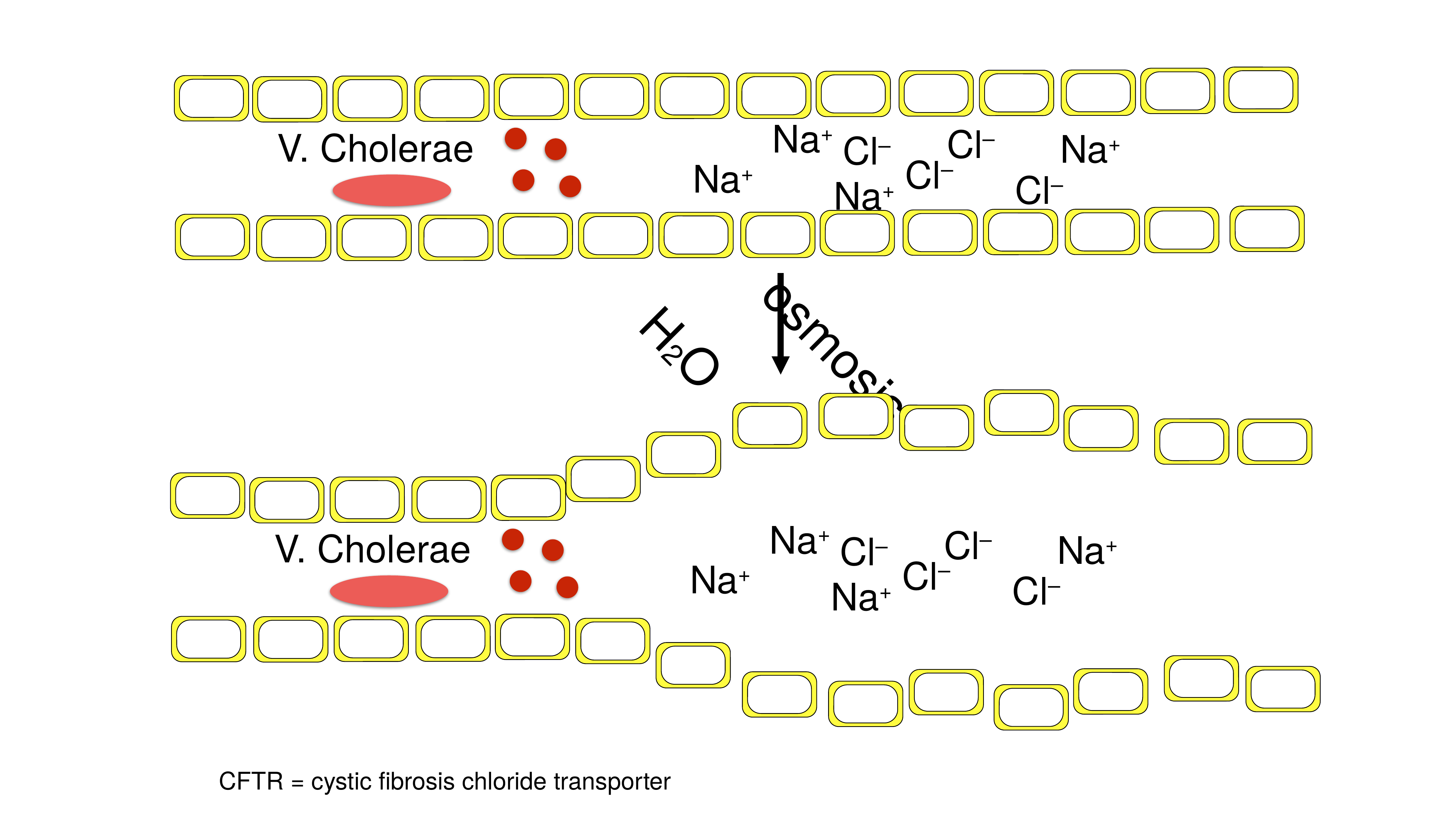

Na+
Cl–
V. Cholerae
Na+
Cl–

Cl–
Na+
Cl–
Na+

H2O
osmosis

Na+
Cl–
V. Cholerae
Na+
Cl–

Cl–
Na+
Cl–
Na+

 CFTR = cystic fibrosis chloride transporter